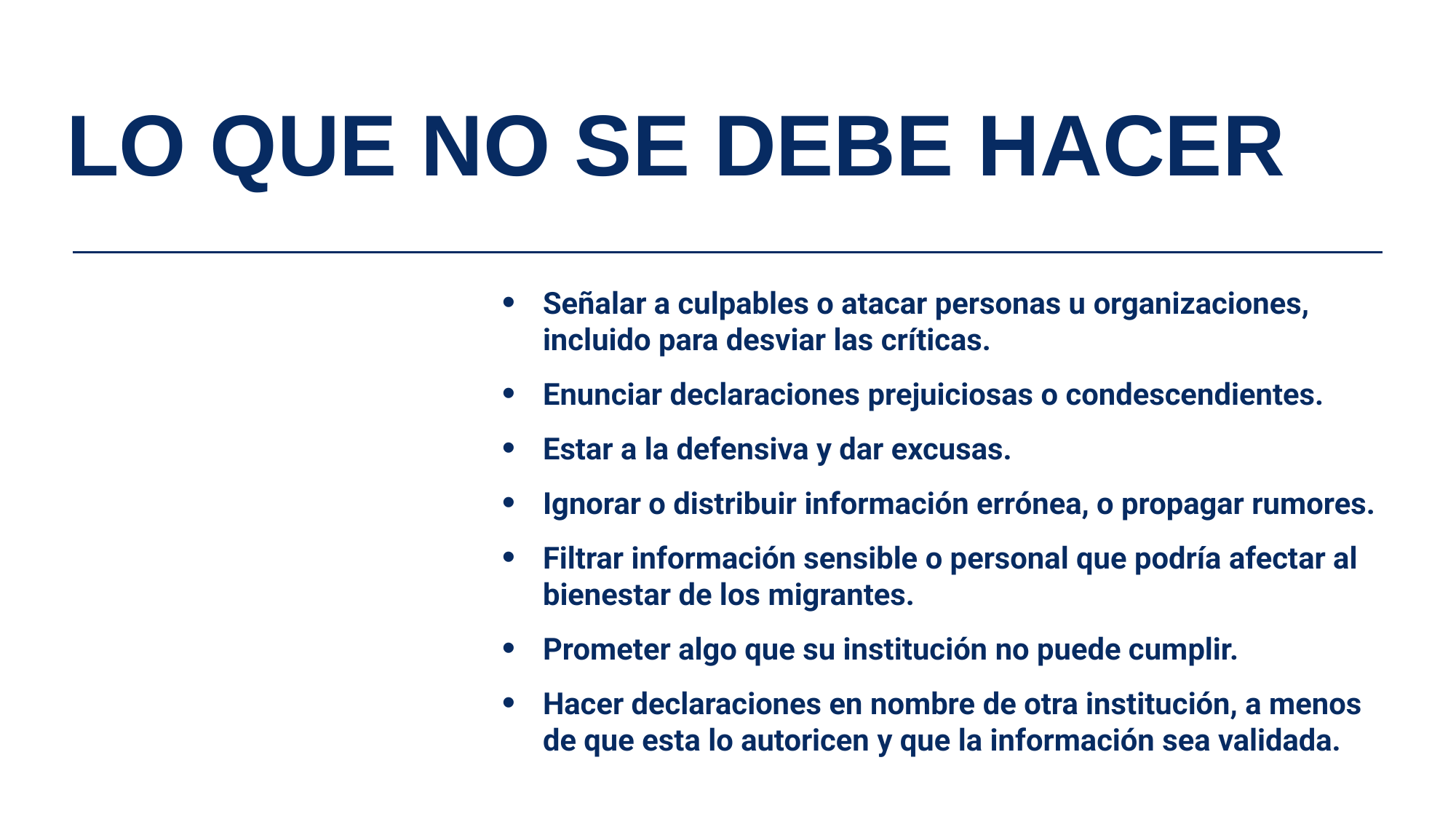

LO QUE NO SE DEBE HACER
Señalar a culpables o atacar personas u organizaciones, incluido para desviar las críticas.
Enunciar declaraciones prejuiciosas o condescendientes.
Estar a la defensiva y dar excusas.
Ignorar o distribuir información errónea, o propagar rumores.
Filtrar información sensible o personal que podría afectar al bienestar de los migrantes.
Prometer algo que su institución no puede cumplir.
Hacer declaraciones en nombre de otra institución, a menos de que esta lo autoricen y que la información sea validada.